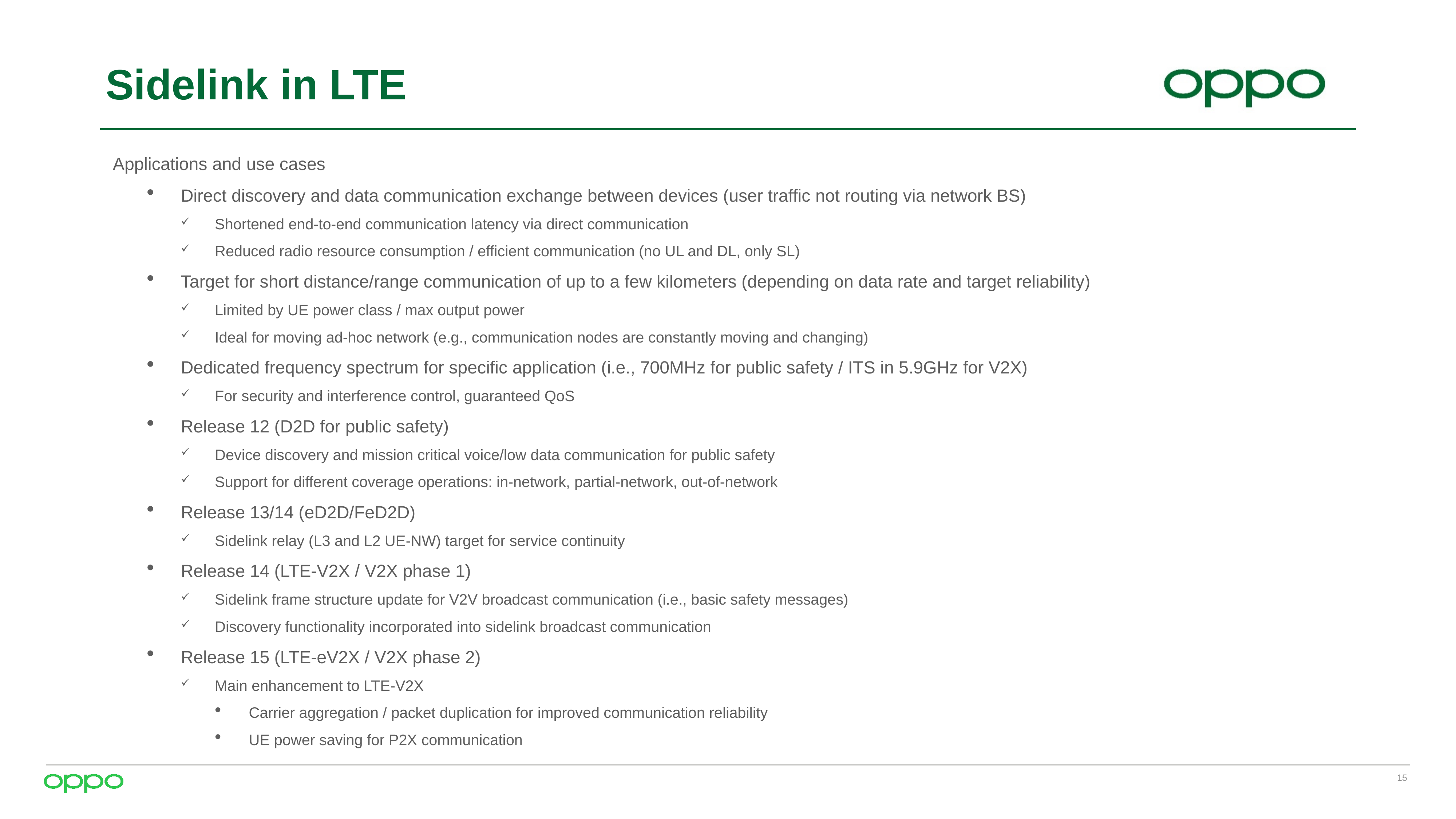

# Sidelink in LTE
Applications and use cases
Direct discovery and data communication exchange between devices (user traffic not routing via network BS)
Shortened end-to-end communication latency via direct communication
Reduced radio resource consumption / efficient communication (no UL and DL, only SL)
Target for short distance/range communication of up to a few kilometers (depending on data rate and target reliability)
Limited by UE power class / max output power
Ideal for moving ad-hoc network (e.g., communication nodes are constantly moving and changing)
Dedicated frequency spectrum for specific application (i.e., 700MHz for public safety / ITS in 5.9GHz for V2X)
For security and interference control, guaranteed QoS
Release 12 (D2D for public safety)
Device discovery and mission critical voice/low data communication for public safety
Support for different coverage operations: in-network, partial-network, out-of-network
Release 13/14 (eD2D/FeD2D)
Sidelink relay (L3 and L2 UE-NW) target for service continuity
Release 14 (LTE-V2X / V2X phase 1)
Sidelink frame structure update for V2V broadcast communication (i.e., basic safety messages)
Discovery functionality incorporated into sidelink broadcast communication
Release 15 (LTE-eV2X / V2X phase 2)
Main enhancement to LTE-V2X
Carrier aggregation / packet duplication for improved communication reliability
UE power saving for P2X communication